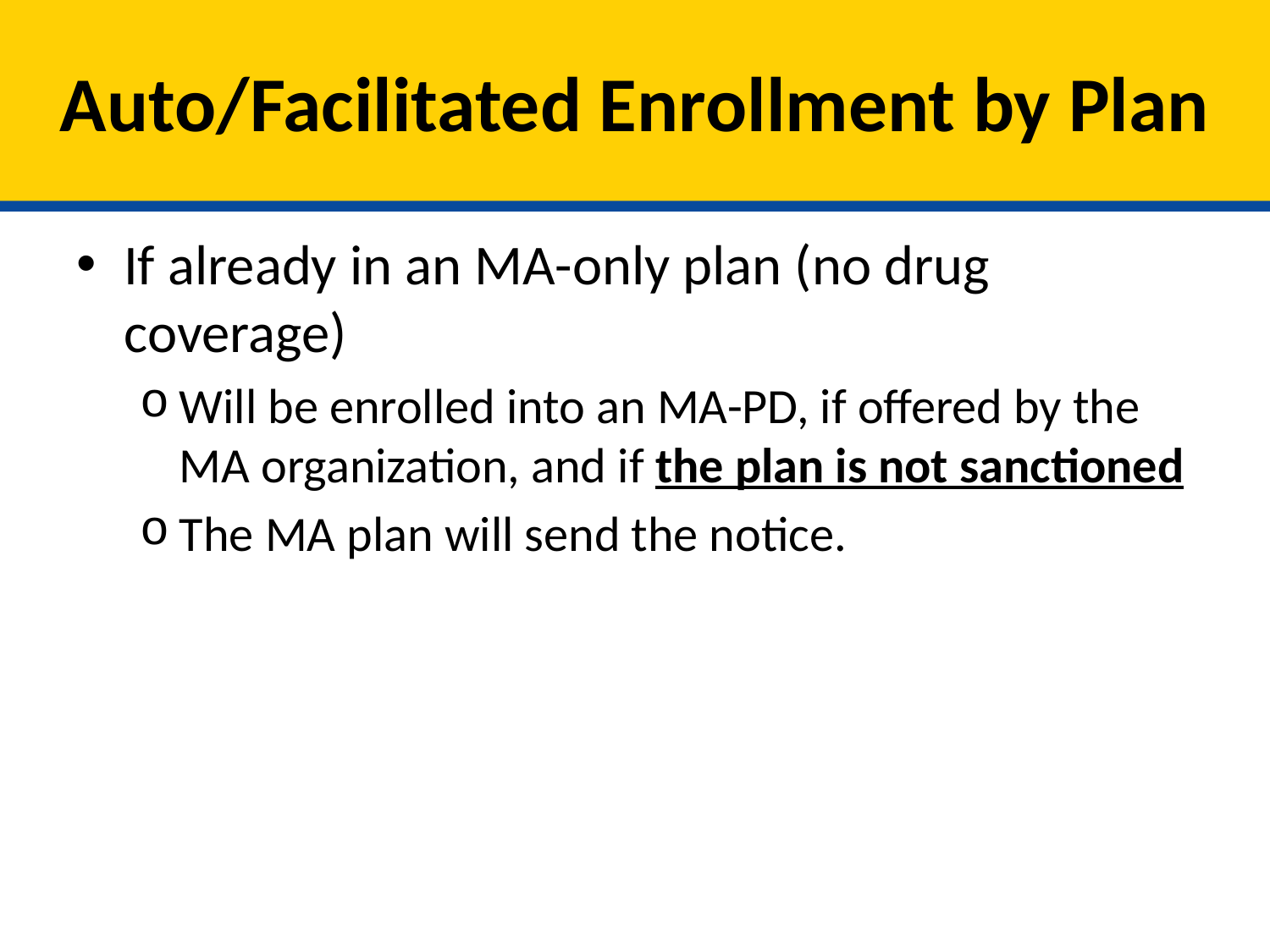

# Auto/Facilitated Enrollment by Plan
If already in an MA-only plan (no drug coverage)
Will be enrolled into an MA-PD, if offered by the MA organization, and if the plan is not sanctioned
The MA plan will send the notice.